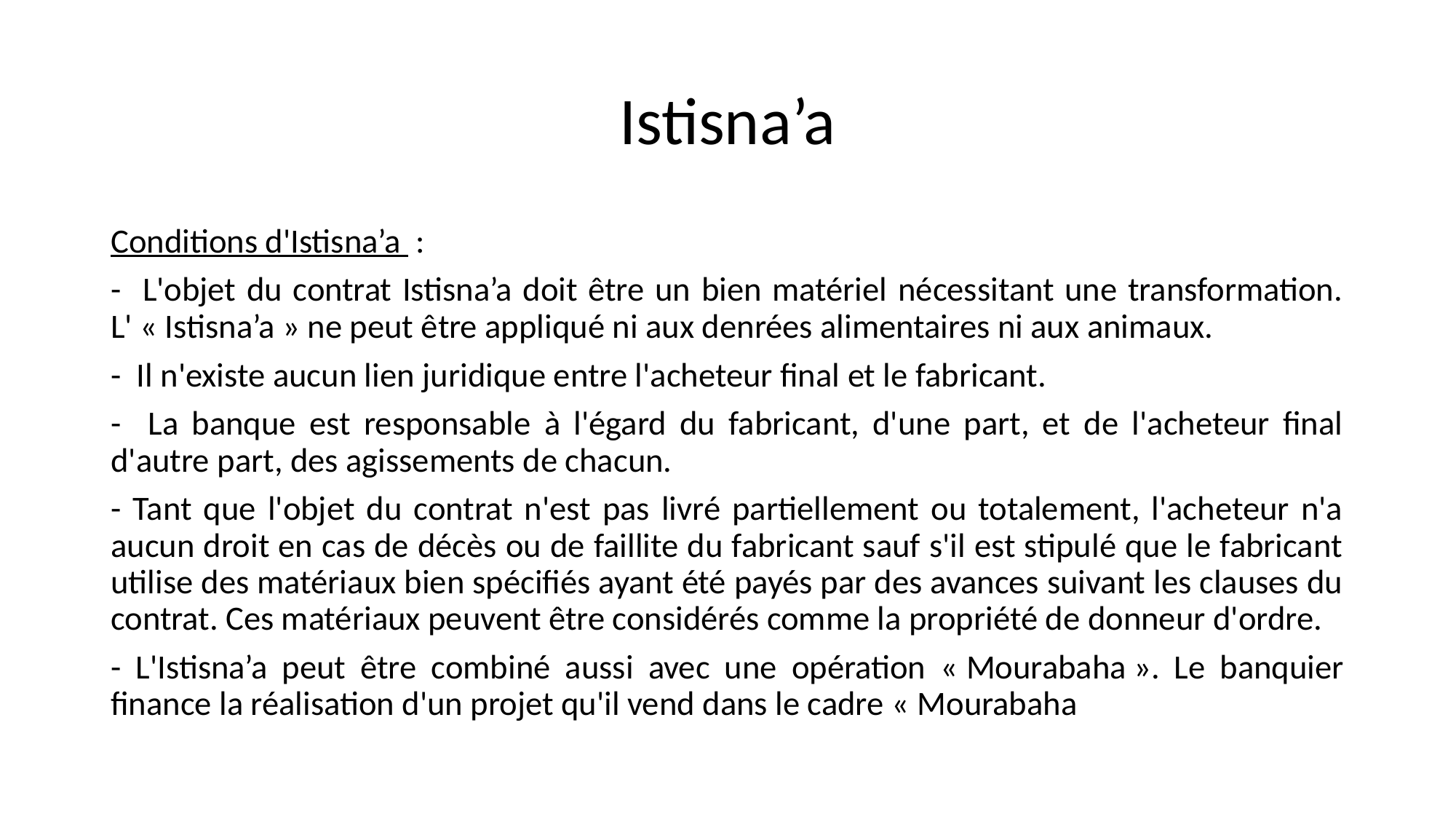

# Istisna’a
Conditions d'Istisna’a  :
-  L'objet du contrat Istisna’a doit être un bien matériel nécessitant une transformation. L' « Istisna’a » ne peut être appliqué ni aux denrées alimentaires ni aux animaux.
-  Il n'existe aucun lien juridique entre l'acheteur final et le fabricant.
-  La banque est responsable à l'égard du fabricant, d'une part, et de l'acheteur final d'autre part, des agissements de chacun.
- Tant que l'objet du contrat n'est pas livré partiellement ou totalement, l'acheteur n'a aucun droit en cas de décès ou de faillite du fabricant sauf s'il est stipulé que le fabricant utilise des matériaux bien spécifiés ayant été payés par des avances suivant les clauses du contrat. Ces matériaux peuvent être considérés comme la propriété de donneur d'ordre.
- L'Istisna’a peut être combiné aussi avec une opération « Mourabaha ». Le banquier finance la réalisation d'un projet qu'il vend dans le cadre « Mourabaha